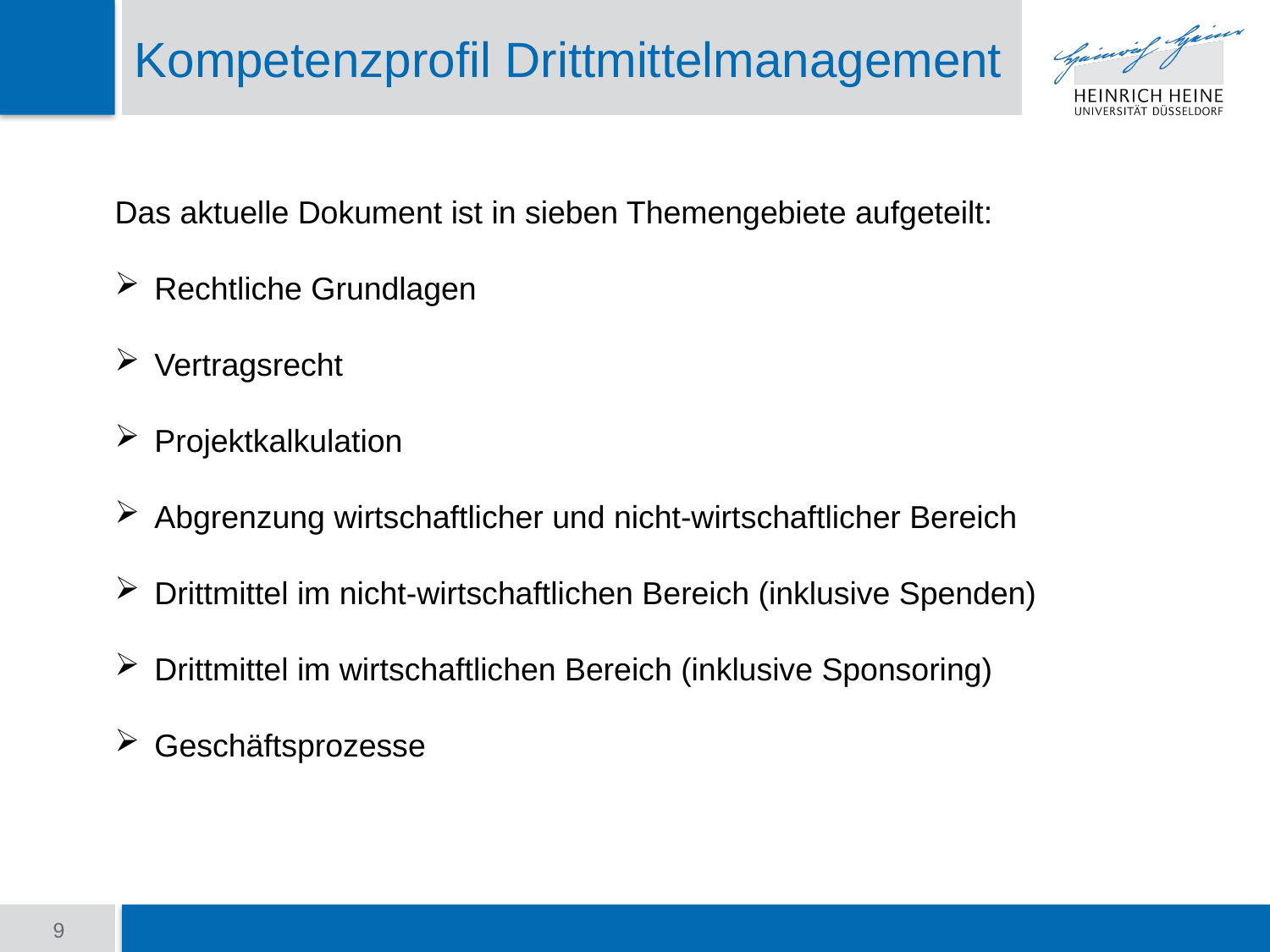

# Kompetenzprofil Drittmittelmanagement

Das aktuelle Dokument ist in sieben Themengebiete aufgeteilt:

Rechtliche Grundlagen

Vertragsrecht

Projektkalkulation

Abgrenzung wirtschaftlicher und nicht-wirtschaftlicher Bereich

Drittmittel im nicht-wirtschaftlichen Bereich (inklusive Spenden)

Drittmittel im wirtschaftlichen Bereich (inklusive Sponsoring)

Geschäftsprozesse

9